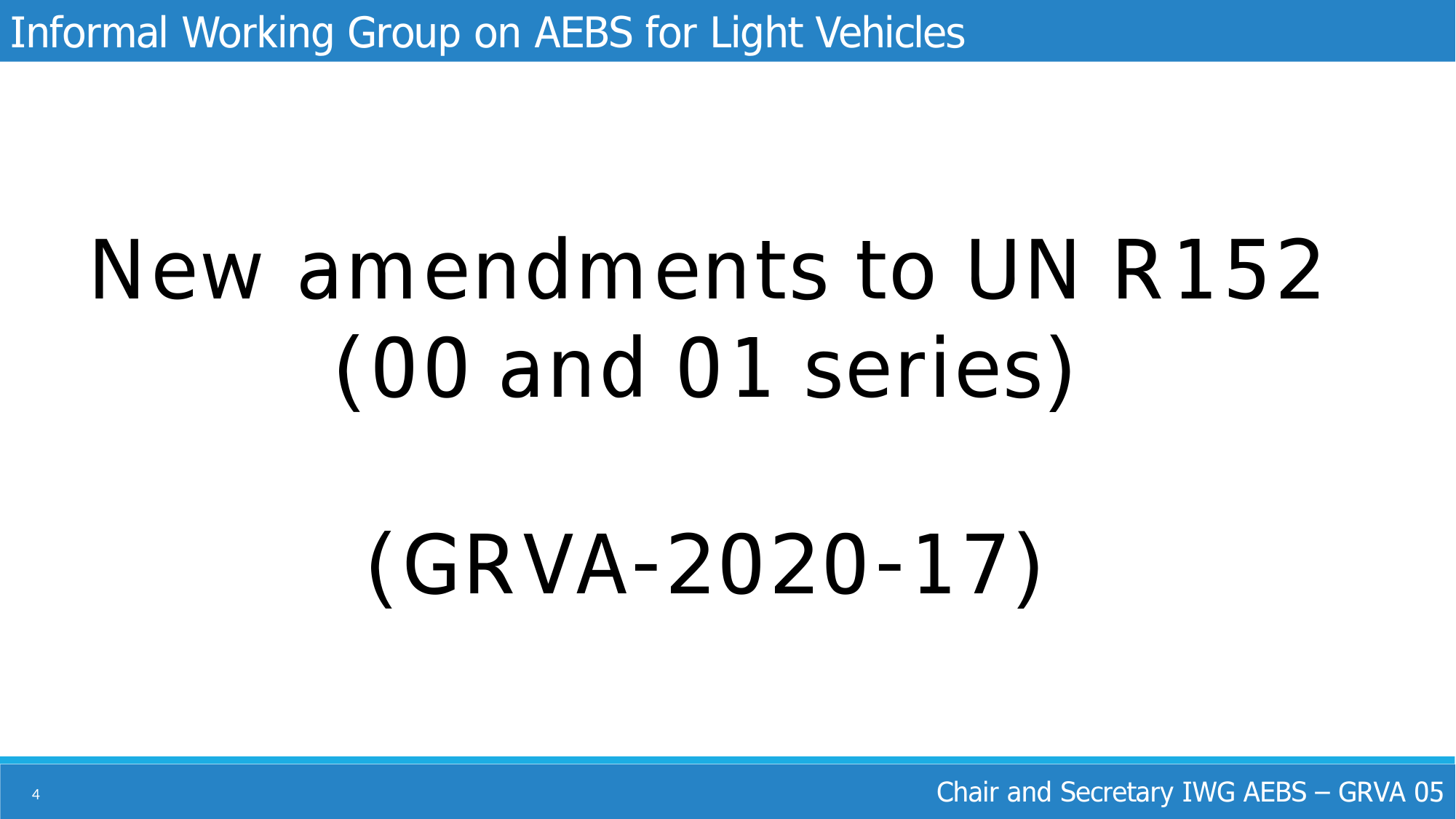

Informal Working Group on AEBS for Light Vehicles
New amendments to UN R152 (00 and 01 series)

(GRVA-2020-17)
Chair and Secretary IWG AEBS – GRVA 05
4